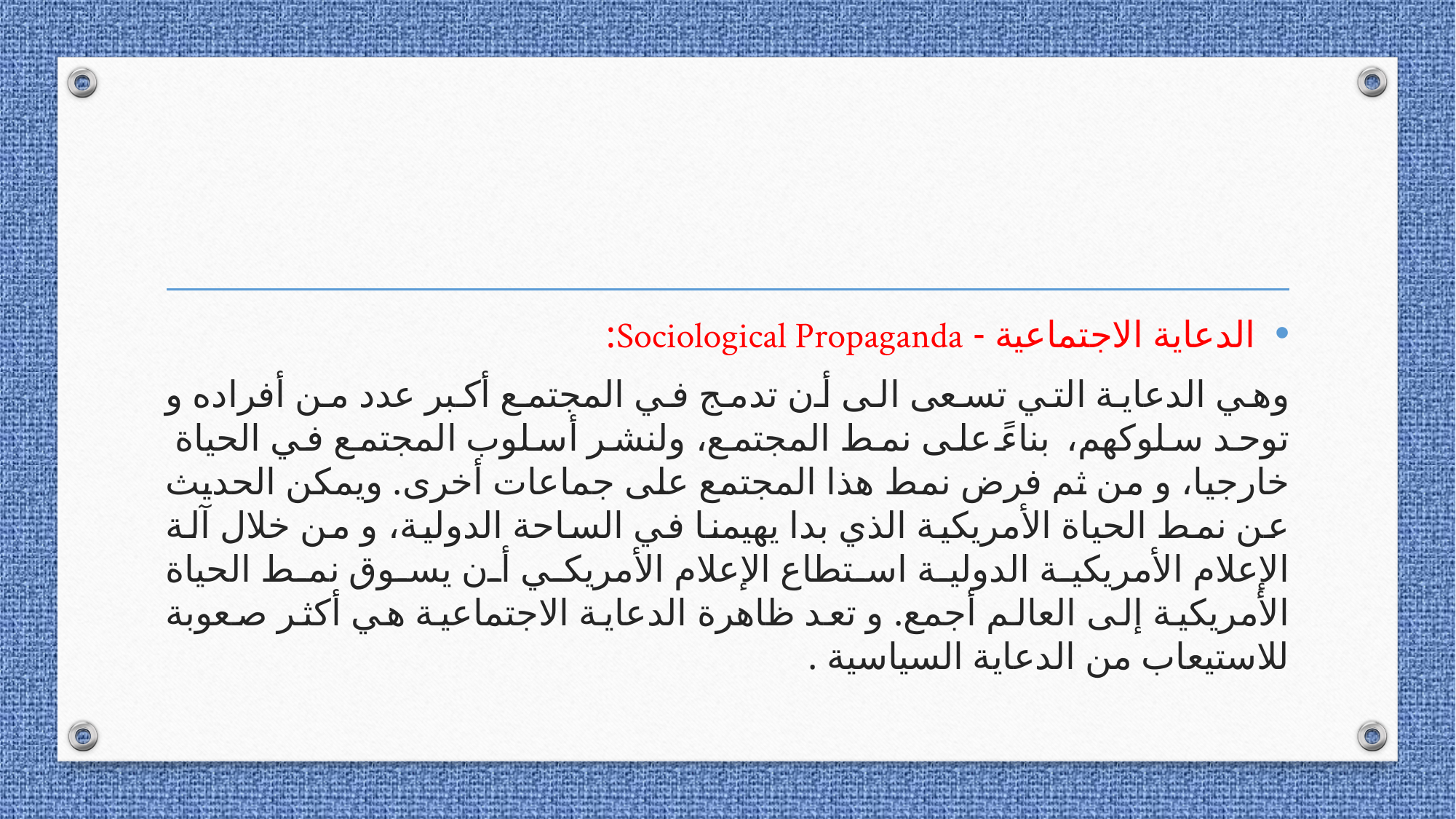

#
الدعاية الاجتماعية - Sociological Propaganda:
وهي الدعاية التي تسعى الى أن تدمج في المجتمع أكبر عدد من أفراده و توحد سلوكهم، بناءً على نمط المجتمع، ولنشر أسلوب المجتمع في الحياة  خارجيا، و من ثم فرض نمط هذا المجتمع على جماعات أخرى. ويمكن الحديث عن نمط الحياة الأمريكية الذي بدا يهيمنا في الساحة الدولية، و من خلال آلة الإعلام الأمريكية الدولية استطاع الإعلام الأمريكي أن يسوق نمط الحياة الأمريكية إلى العالم أجمع. و تعد ظاهرة الدعاية الاجتماعية هي أكثر صعوبة للاستيعاب من الدعاية السياسية .